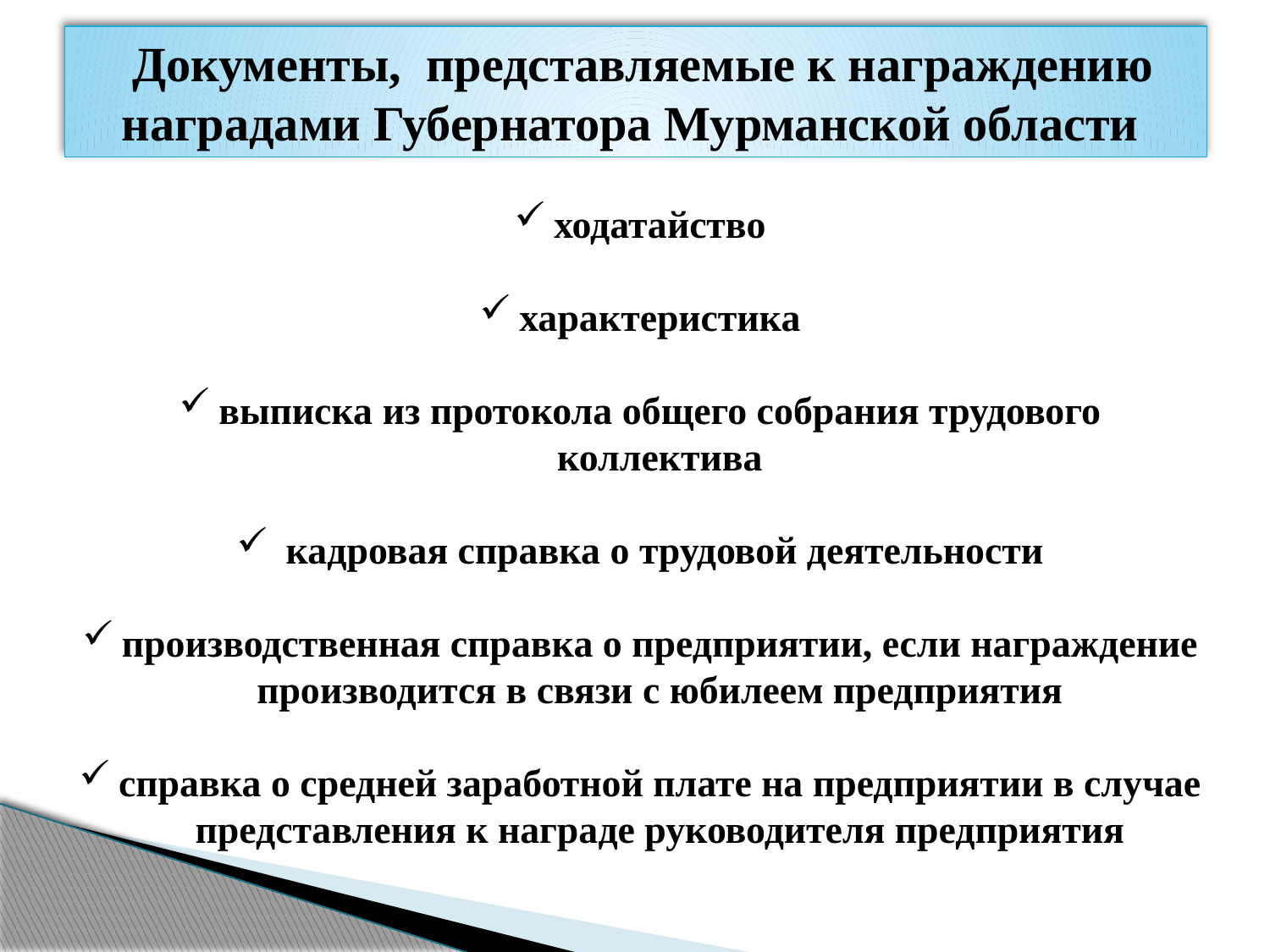

Документы,  представляемые к награждению
наградами Губернатора Мурманской области

ходатайство

характеристика

выписка из протокола общего собрания трудового коллектива

 кадровая справка о трудовой деятельности

производственная справка о предприятии, если награждение производится в связи с юбилеем предприятия

справка о средней заработной плате на предприятии в случае представления к награде руководителя предприятия